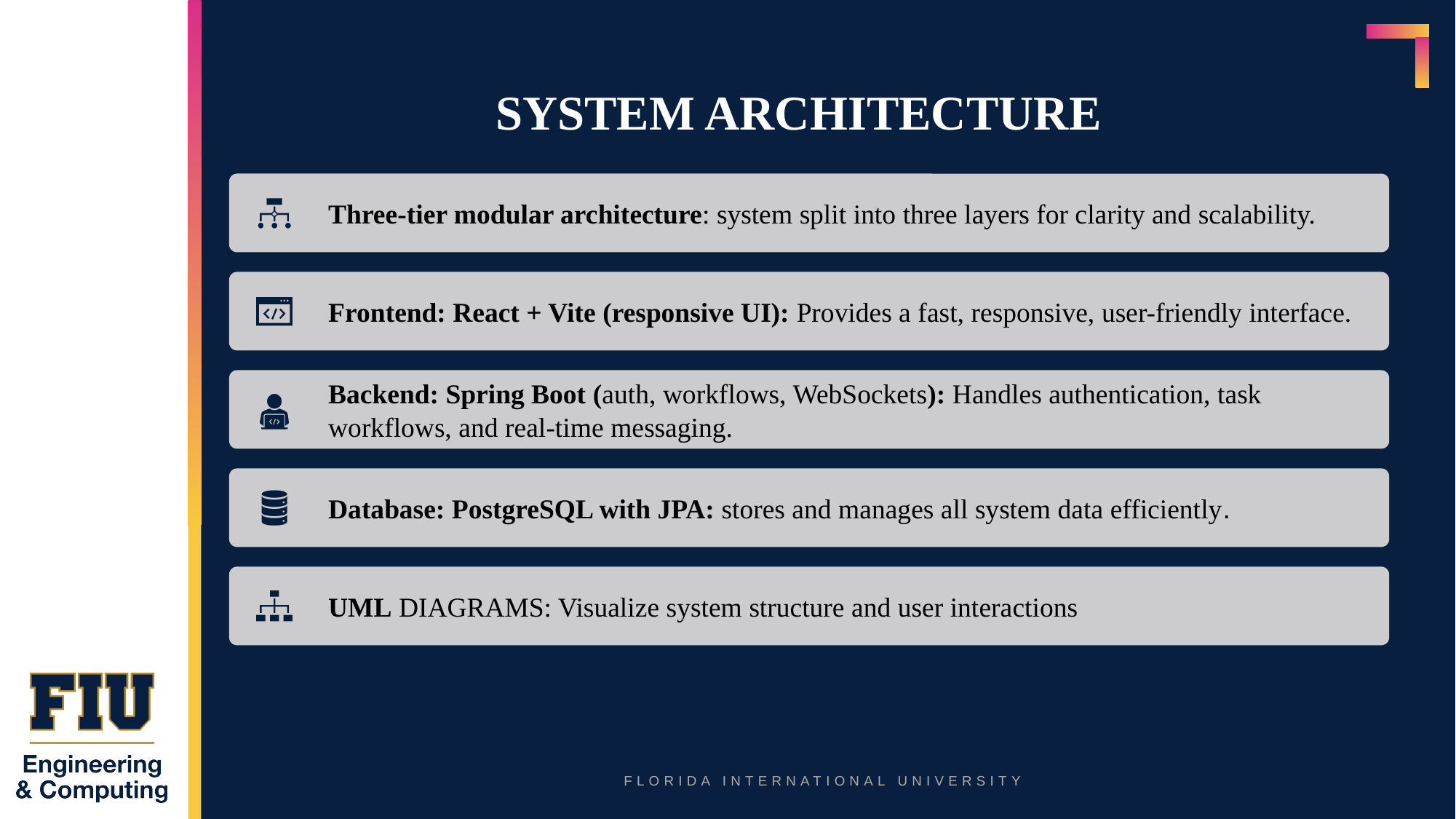

# SYSTEM ARCHITECTURE
Three-tier modular architecture: system split into three layers for clarity and scalability.
Frontend: React + Vite (responsive UI): Provides a fast, responsive, user-friendly interface.
Backend: Spring Boot (auth, workflows, WebSockets): Handles authentication, task workflows, and real-time messaging.
Database: PostgreSQL with JPA: stores and manages all system data efficiently.
UML DIAGRAMS: Visualize system structure and user interactions